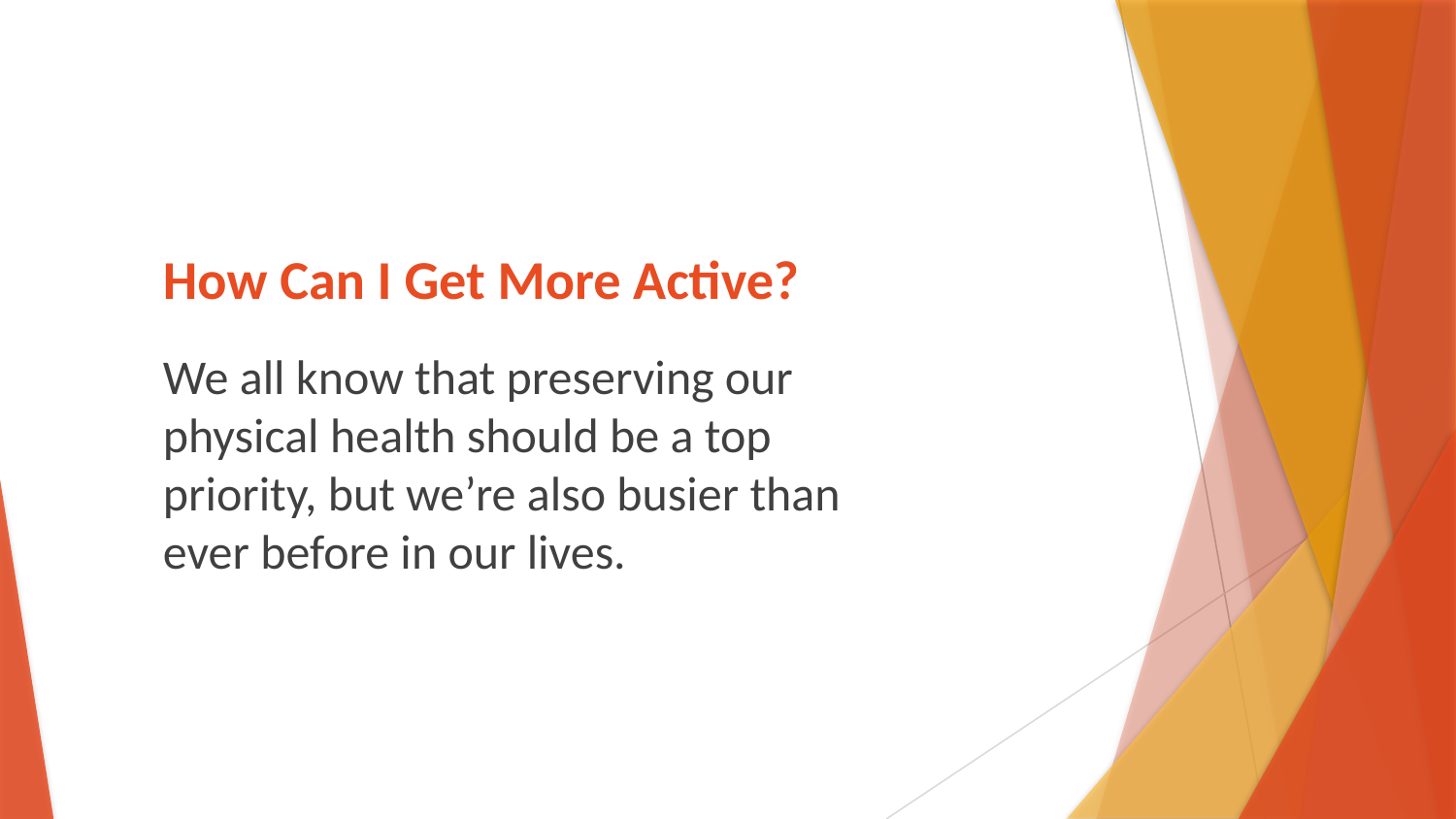

# How Can I Get More Active?
We all know that preserving our physical health should be a top priority, but we’re also busier than ever before in our lives.